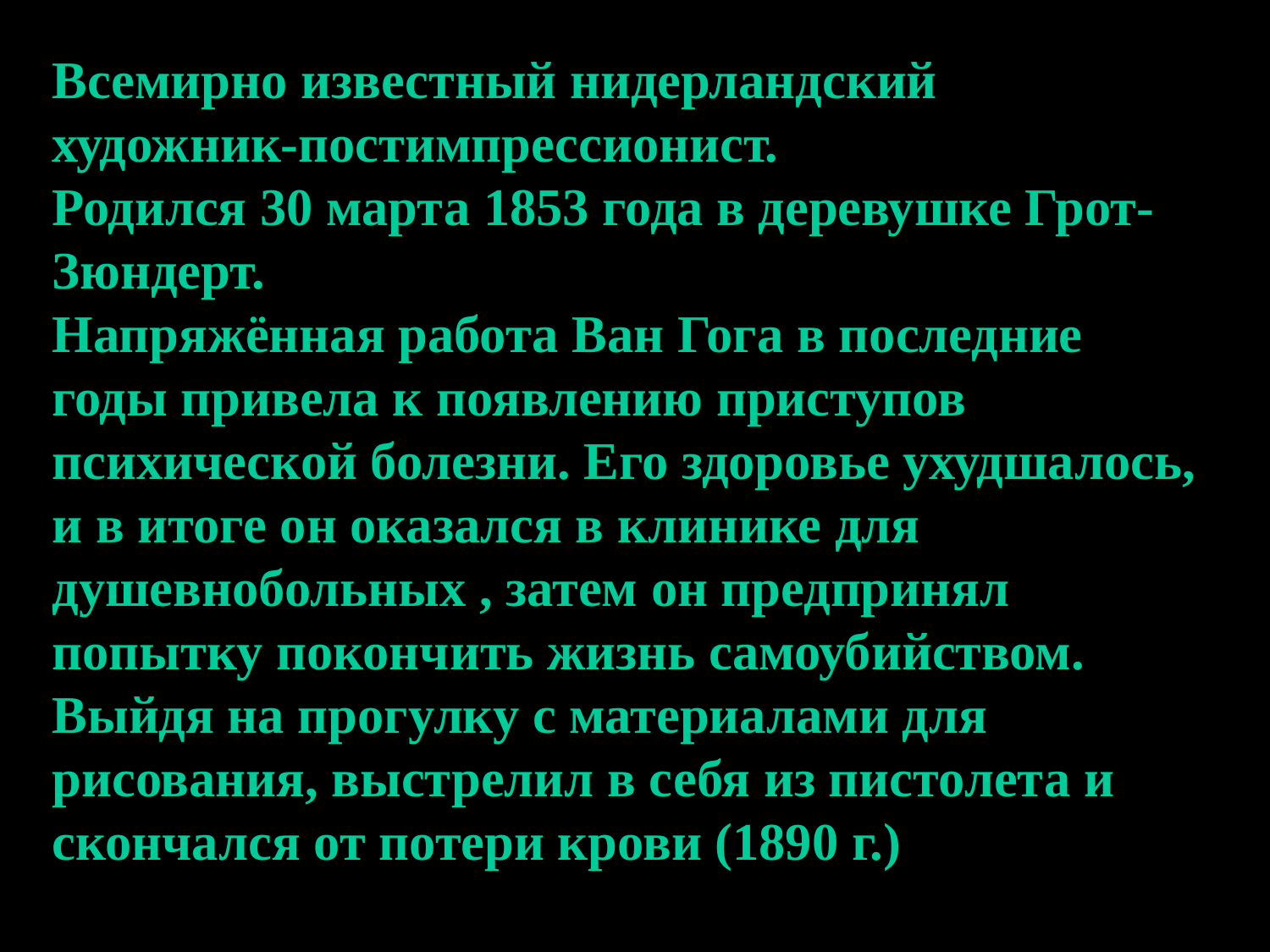

Всемирно известный нидерландский художник-постимпрессионист.
Родился 30 марта 1853 года в деревушке Грот-Зюндерт.
Напряжённая работа Ван Гога в последние годы привела к появлению приступов психической болезни. Его здоровье ухудшалось, и в итоге он оказался в клинике для душевнобольных , затем он предпринял попытку покончить жизнь самоубийством. Выйдя на прогулку с материалами для рисования, выстрелил в себя из пистолета и скончался от потери крови (1890 г.)